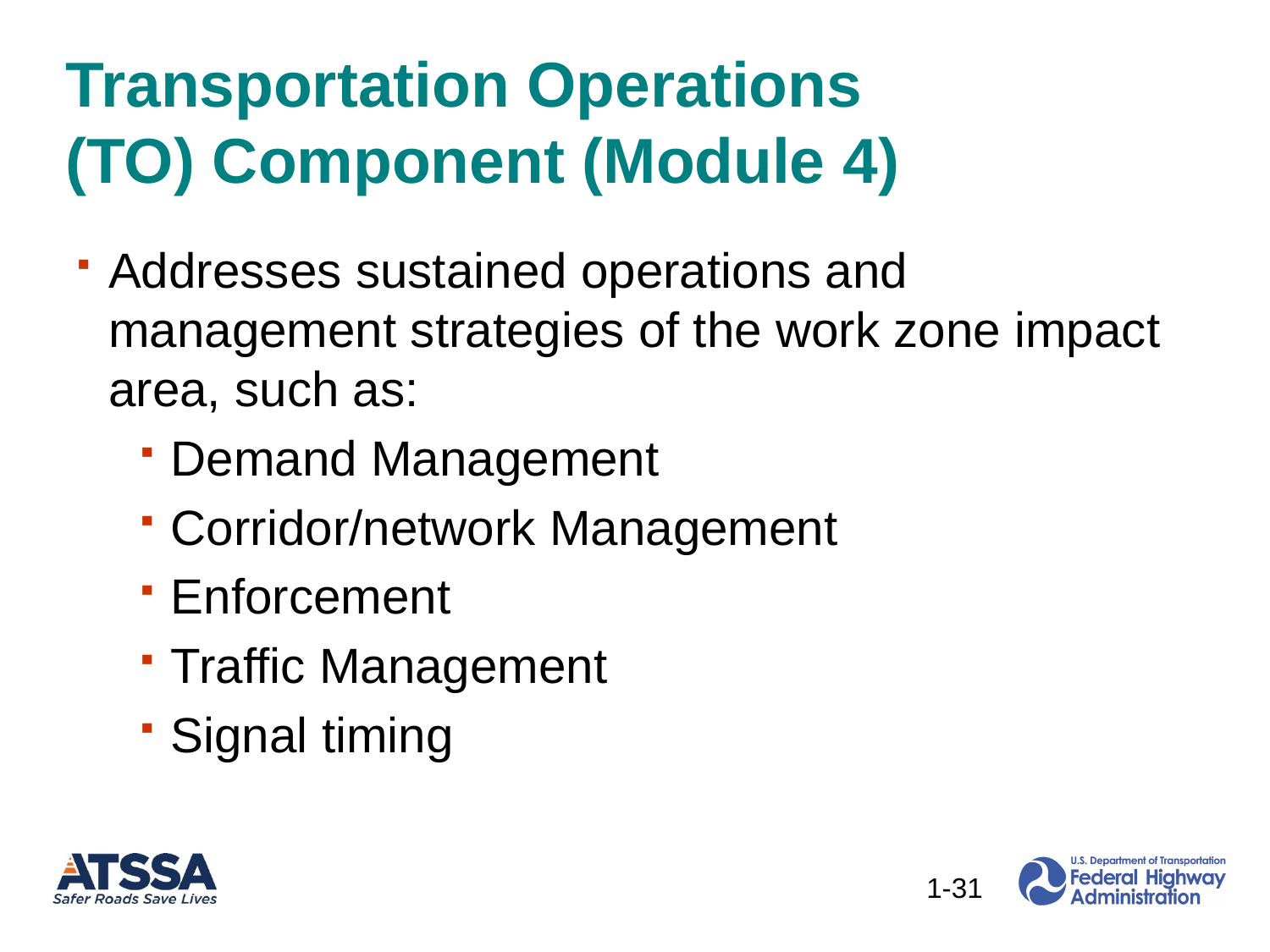

# Transportation Operations (TO) Component (Module 4)
Addresses sustained operations and management strategies of the work zone impact area, such as:
Demand Management
Corridor/network Management
Enforcement
Traffic Management
Signal timing